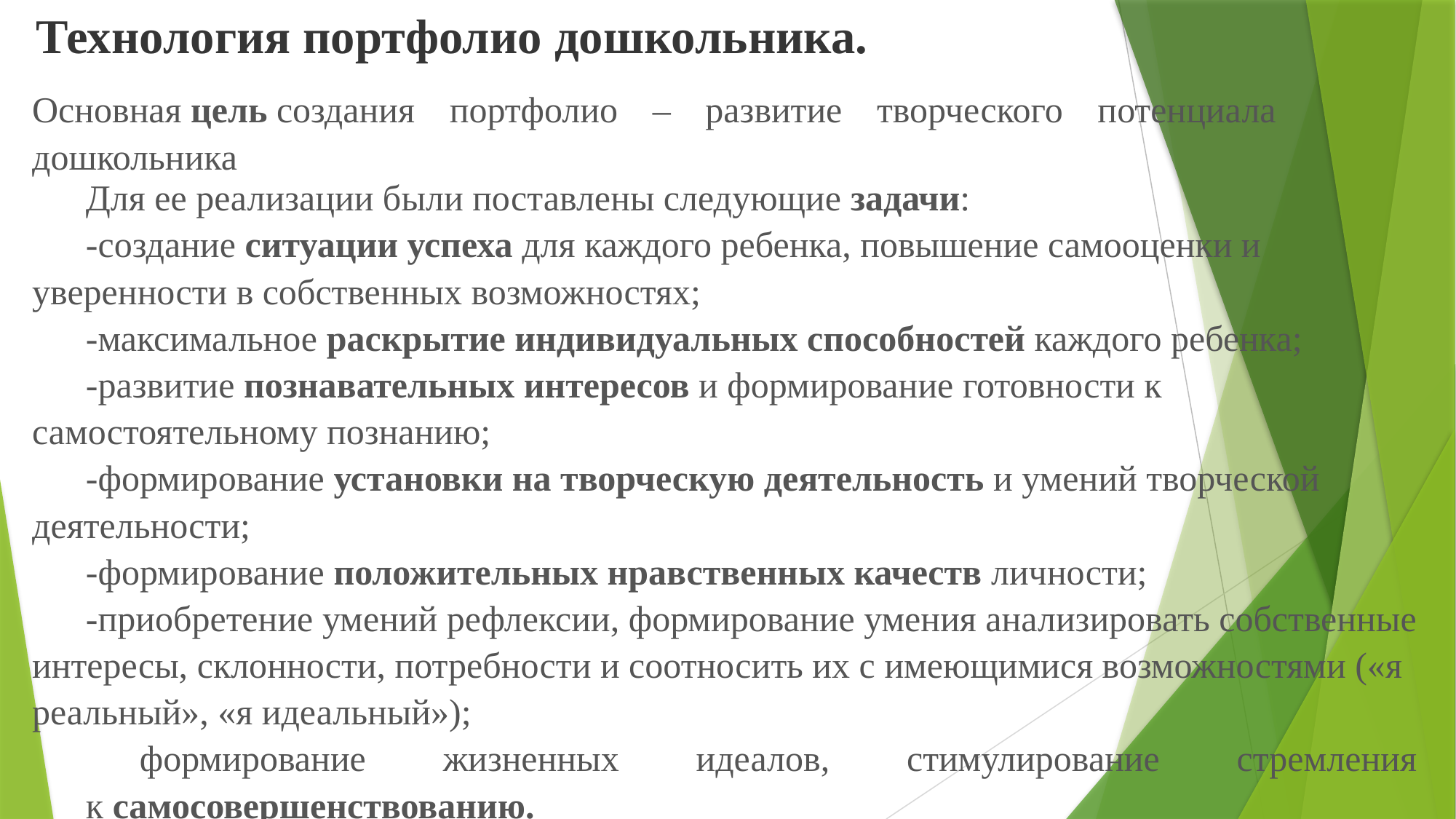

Технология портфолио дошкольника.
Основная цель создания портфолио – развитие творческого потенциала дошкольника
Для ее реализации были поставлены следующие задачи:
-создание ситуации успеха для каждого ребенка, повышение самооценки и уверенности в собственных возможностях;
-максимальное раскрытие индивидуальных способностей каждого ребенка;
-развитие познавательных интересов и формирование готовности к самостоятельному познанию;
-формирование установки на творческую деятельность и умений творческой деятельности;
-формирование положительных нравственных качеств личности;
-приобретение умений рефлексии, формирование умения анализировать собственные интересы, склонности, потребности и соотносить их с имеющимися возможностями («я реальный», «я идеальный»);
формирование жизненных идеалов, стимулирование стремления к самосовершенствованию.